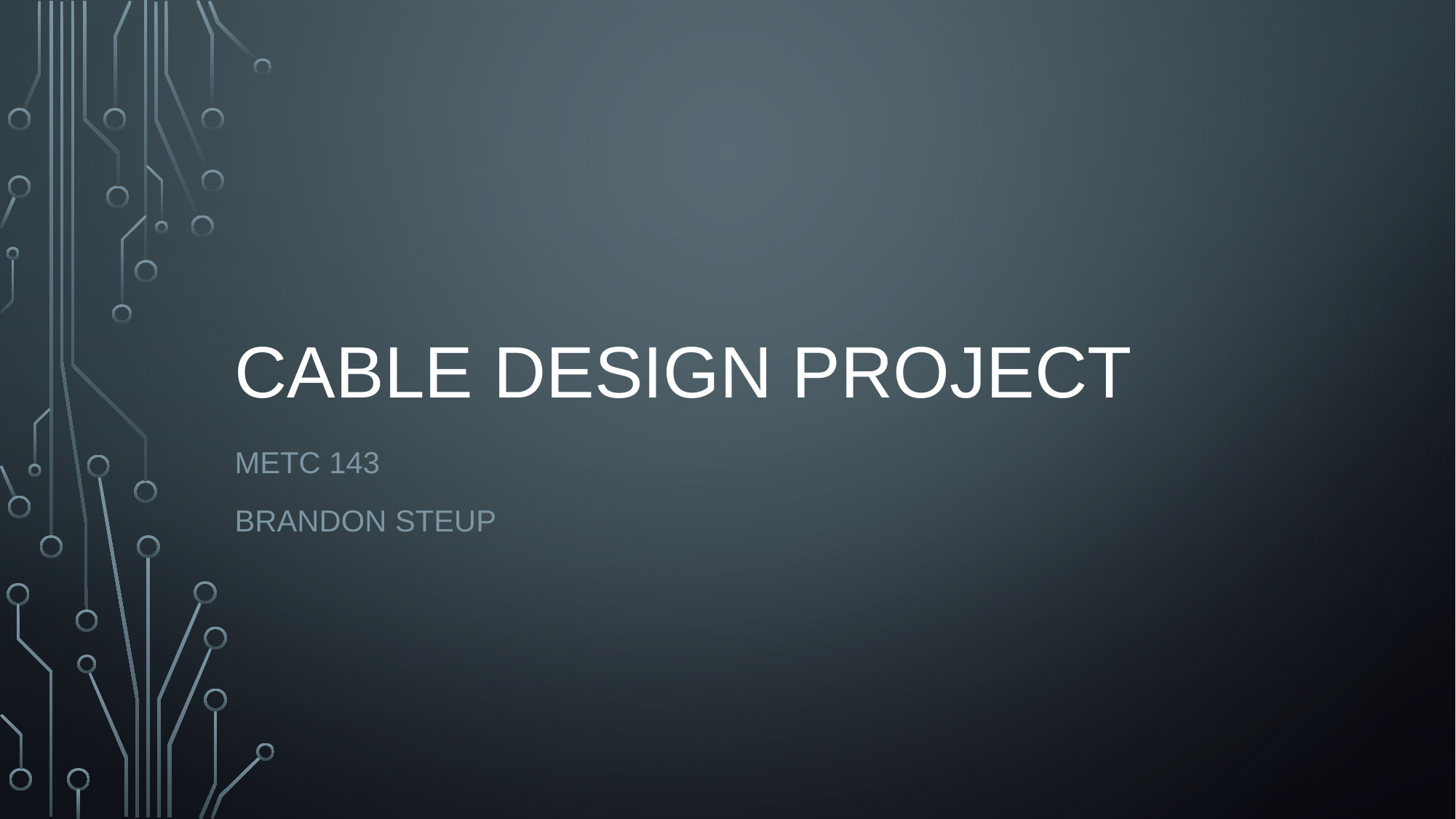

# Cable Design Project
METC 143
Brandon Steup